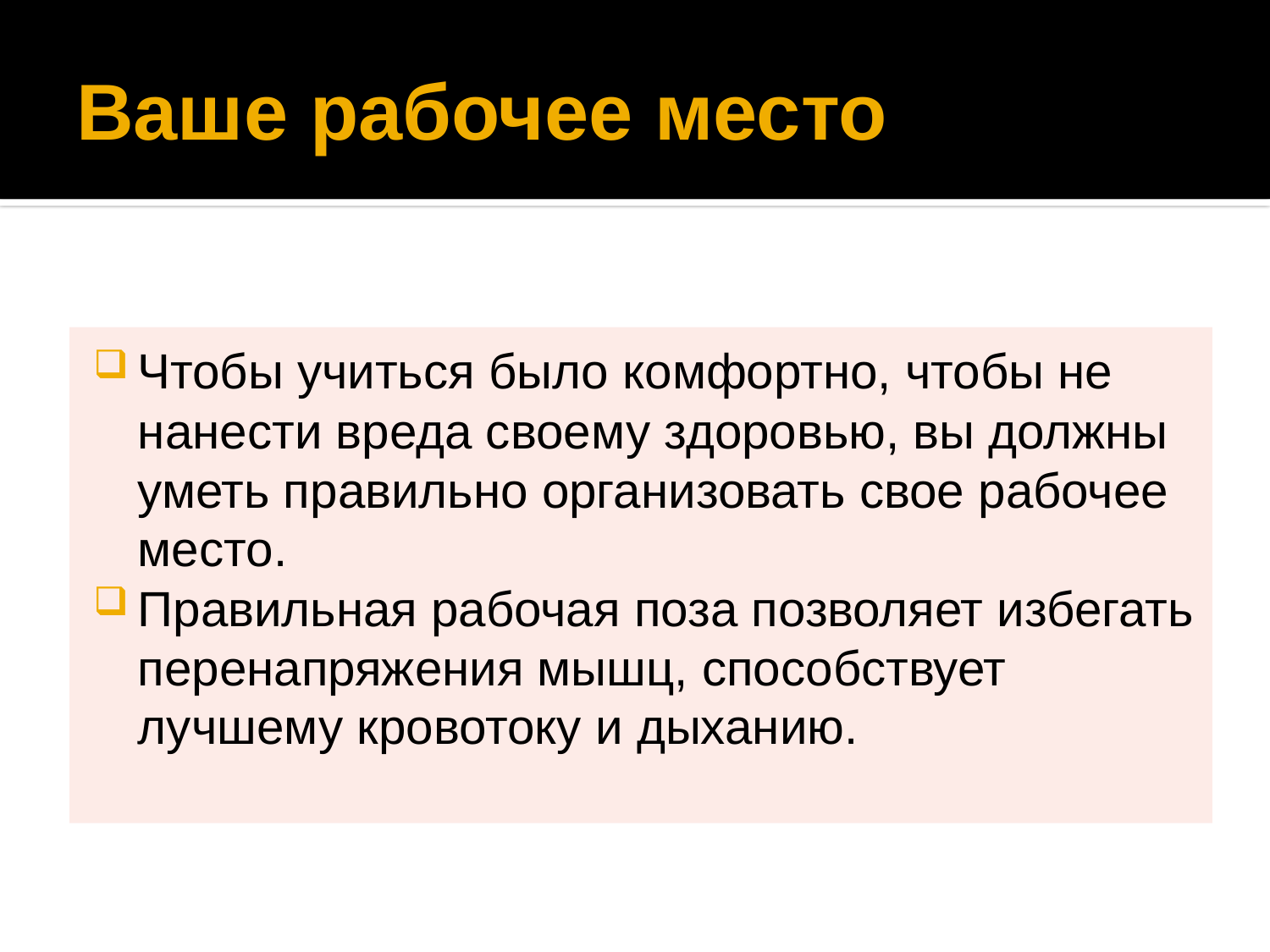

# Ваше рабочее место
Чтобы учиться было комфортно, чтобы не нанести вреда своему здоровью, вы должны уметь правильно организовать свое рабочее место.
Правильная рабочая поза позволяет избегать перенапряжения мышц, способствует лучшему кровотоку и дыханию.